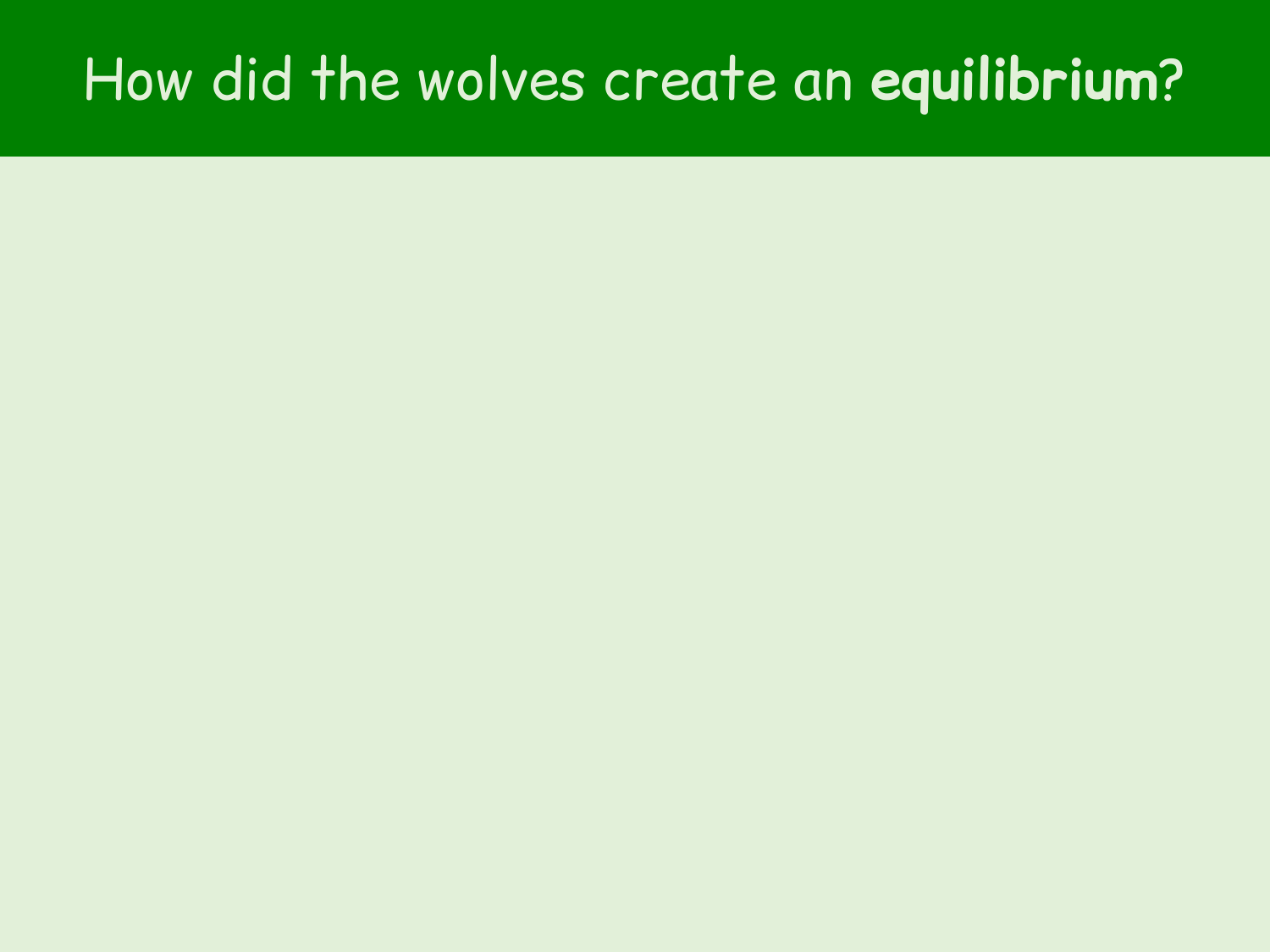

How did the wolves create an equilibrium?